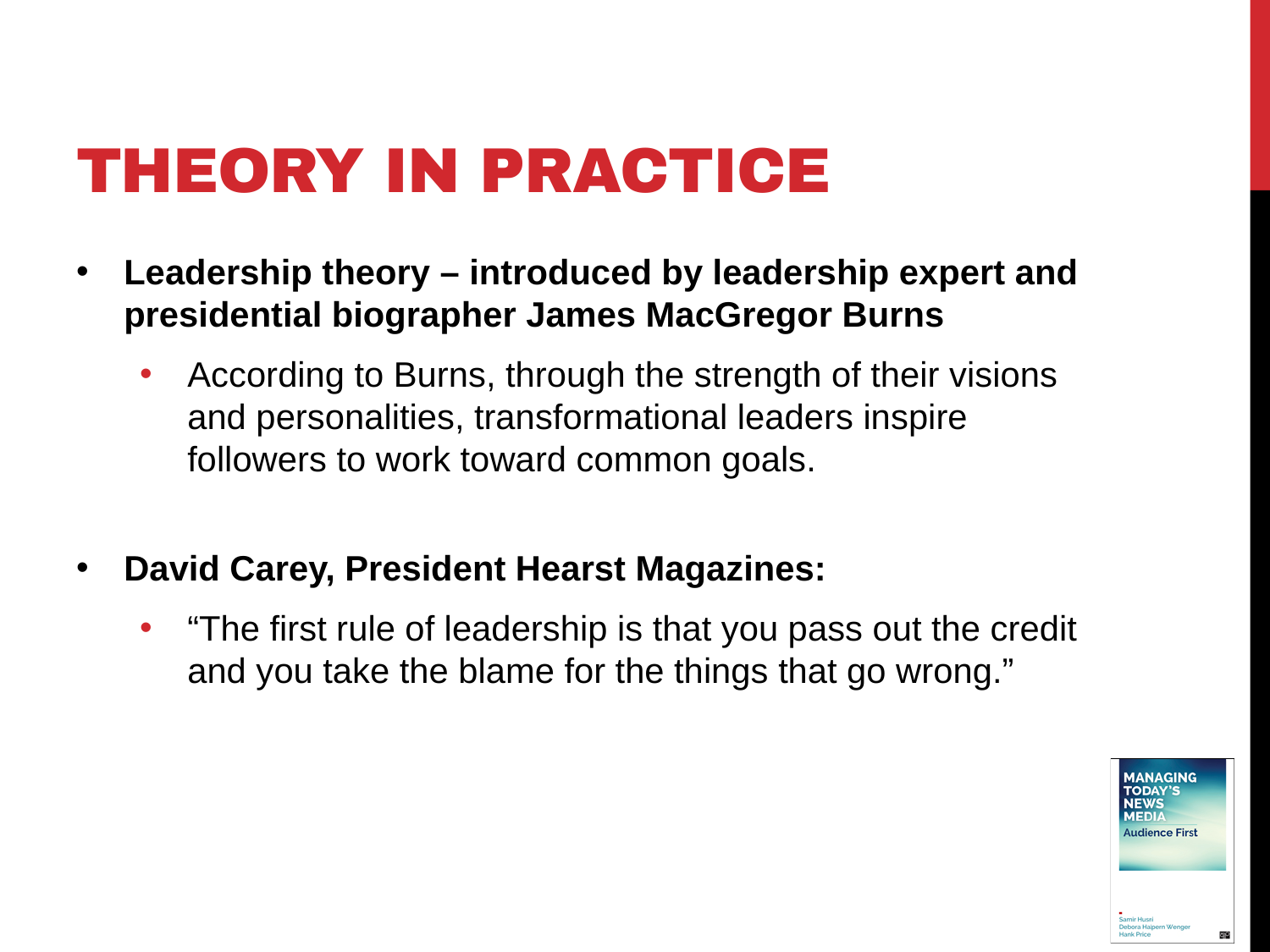

# Theory in practice
Leadership theory – introduced by leadership expert and presidential biographer James MacGregor Burns
According to Burns, through the strength of their visions and personalities, transformational leaders inspire followers to work toward common goals.

David Carey, President Hearst Magazines:
“The first rule of leadership is that you pass out the credit and you take the blame for the things that go wrong.”